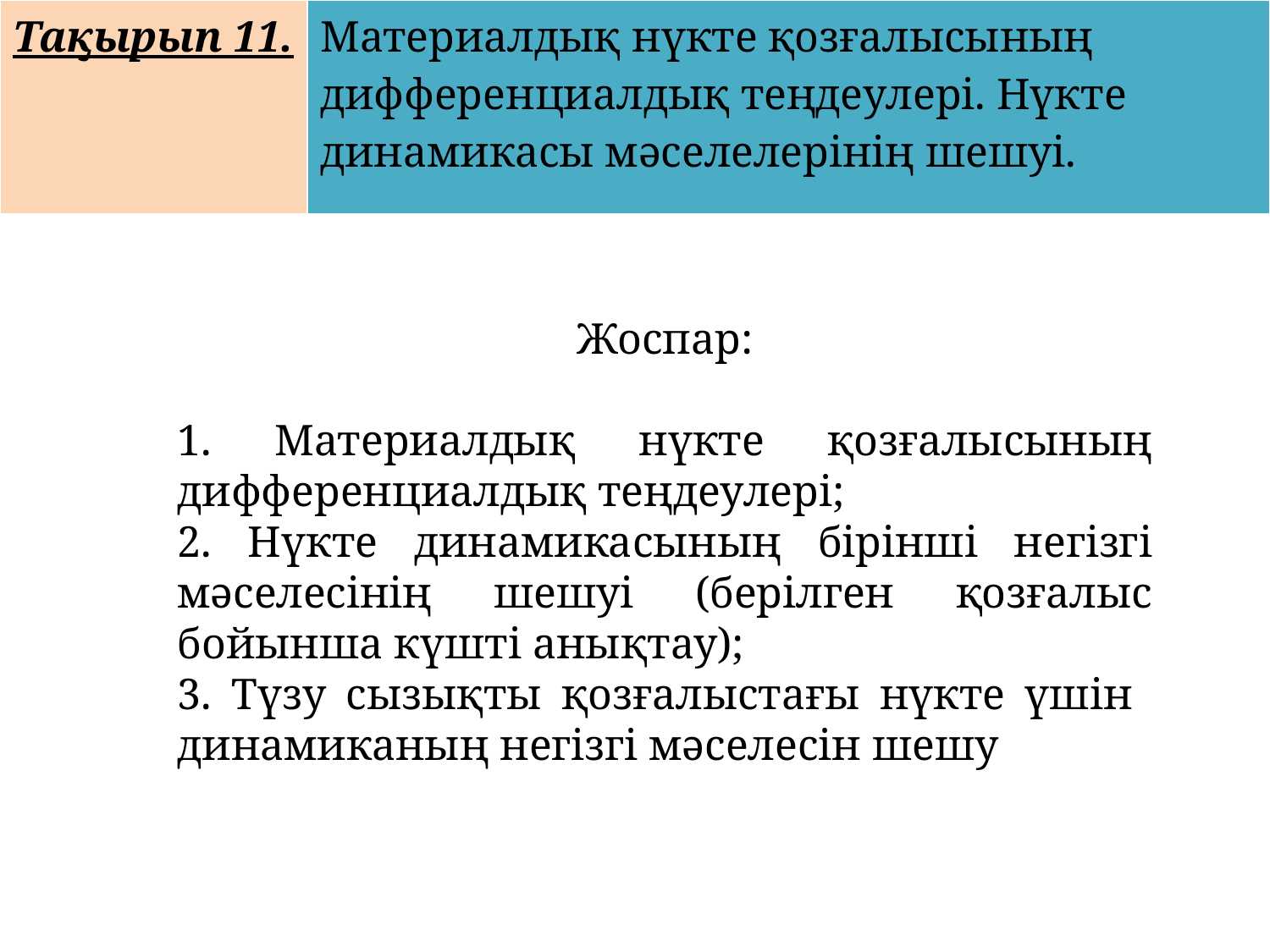

| Тақырып 11. | Материалдық нүкте қозғалысының дифференциалдық теңдеулері. Нүкте динамикасы мәселелерінің шешуі. |
| --- | --- |
Жоспар:

1. Материалдық нүкте қозғалысының дифференциалдық теңдеулері;
2. Нүкте динамикасының бірінші негізгі мәселесінің шешуі (берілген қозғалыс бойынша күшті анықтау);
3. Түзу сызықты қозғалыстағы нүкте үшін  динамиканың негізгі мәселесін шешу